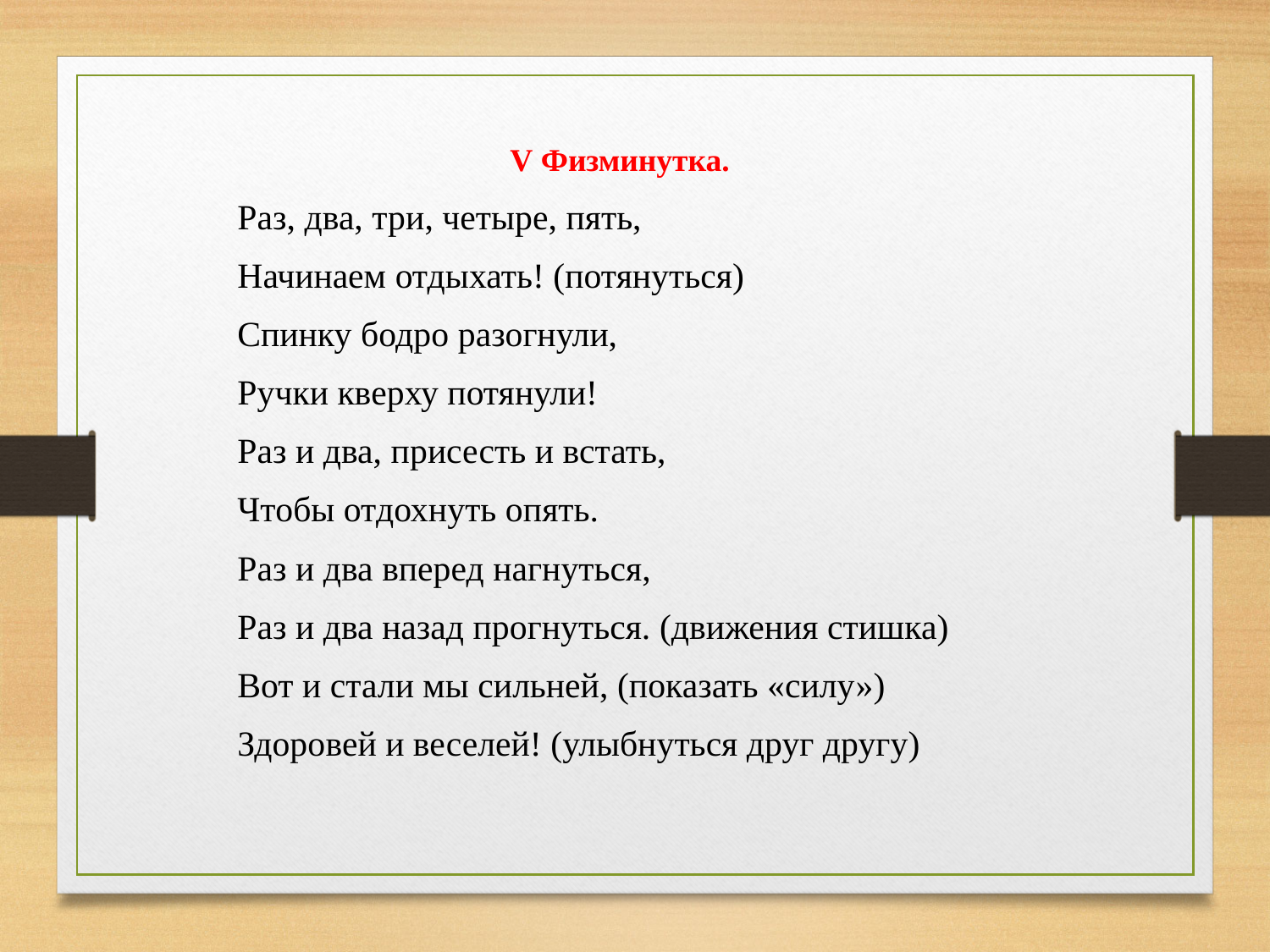

V Физминутка.
Раз, два, три, четыре, пять,
Начинаем отдыхать! (потянуться)
Спинку бодро разогнули,
Ручки кверху потянули!
Раз и два, присесть и встать,
Чтобы отдохнуть опять.
Раз и два вперед нагнуться,
Раз и два назад прогнуться. (движения стишка)
Вот и стали мы сильней, (показать «силу»)
Здоровей и веселей! (улыбнуться друг другу)